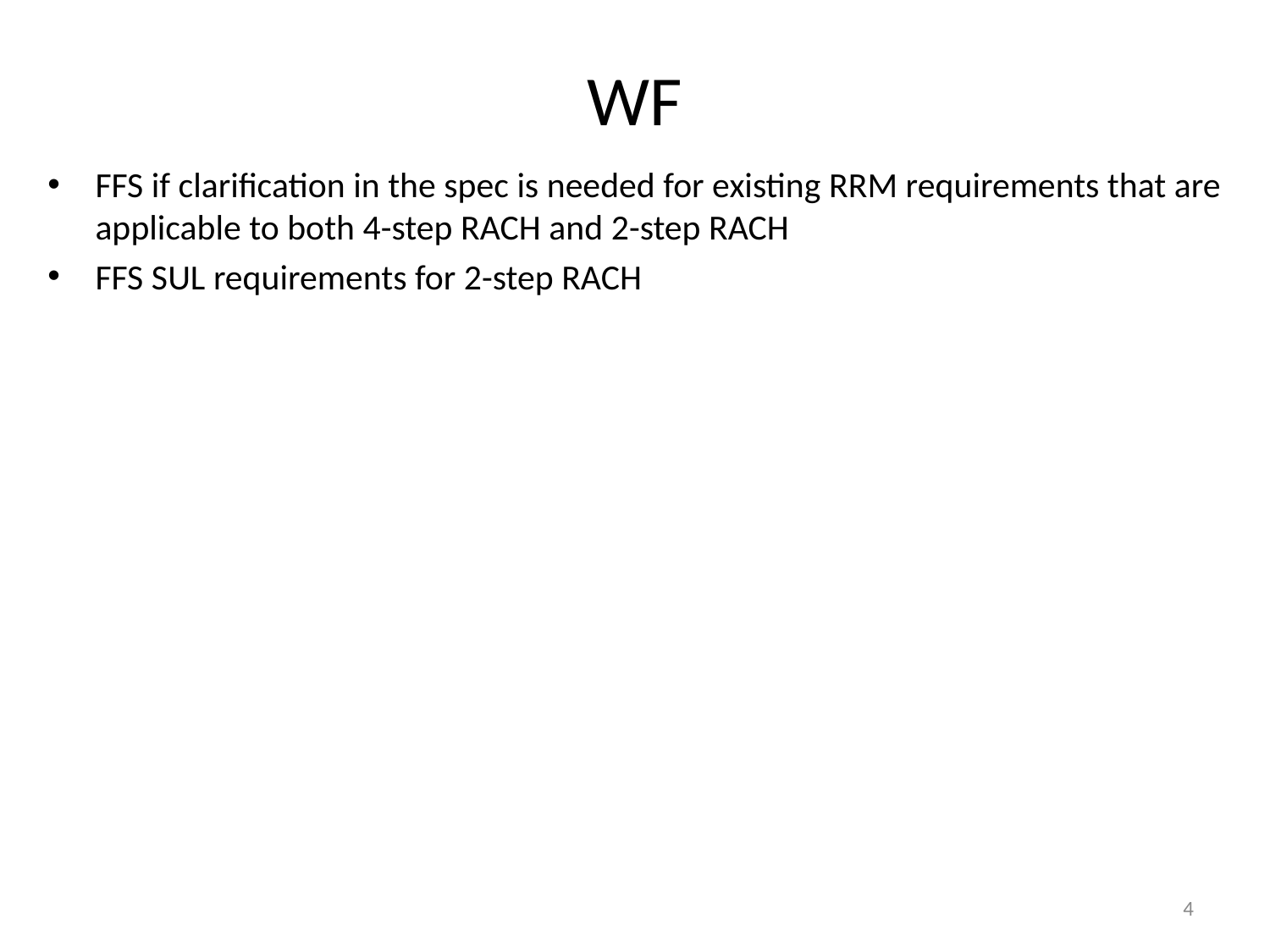

# WF
FFS if clarification in the spec is needed for existing RRM requirements that are applicable to both 4-step RACH and 2-step RACH
FFS SUL requirements for 2-step RACH

4